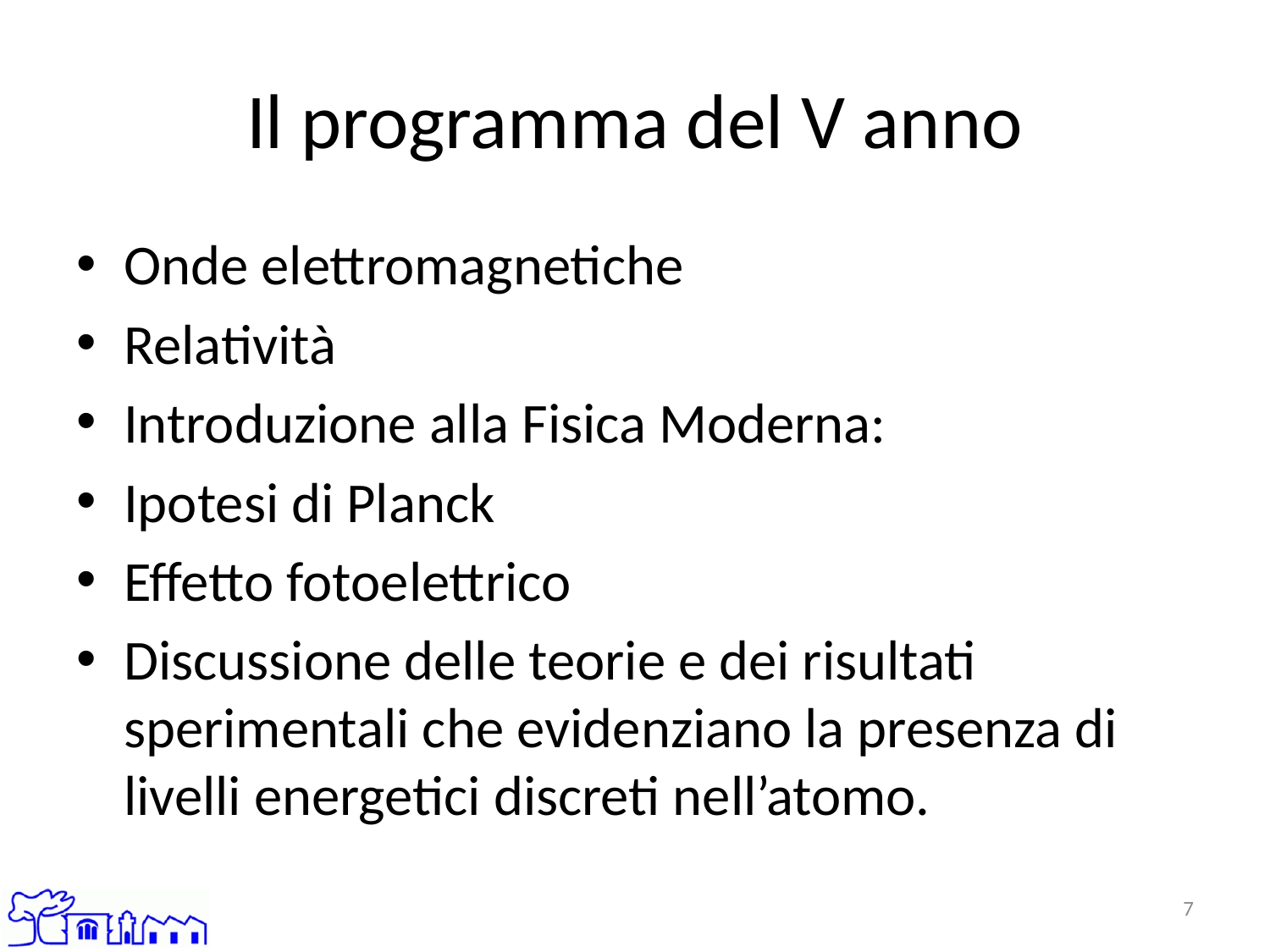

# Il programma del V anno
Onde elettromagnetiche
Relatività
Introduzione alla Fisica Moderna:
Ipotesi di Planck
Effetto fotoelettrico
Discussione delle teorie e dei risultati sperimentali che evidenziano la presenza di livelli energetici discreti nell’atomo.

7